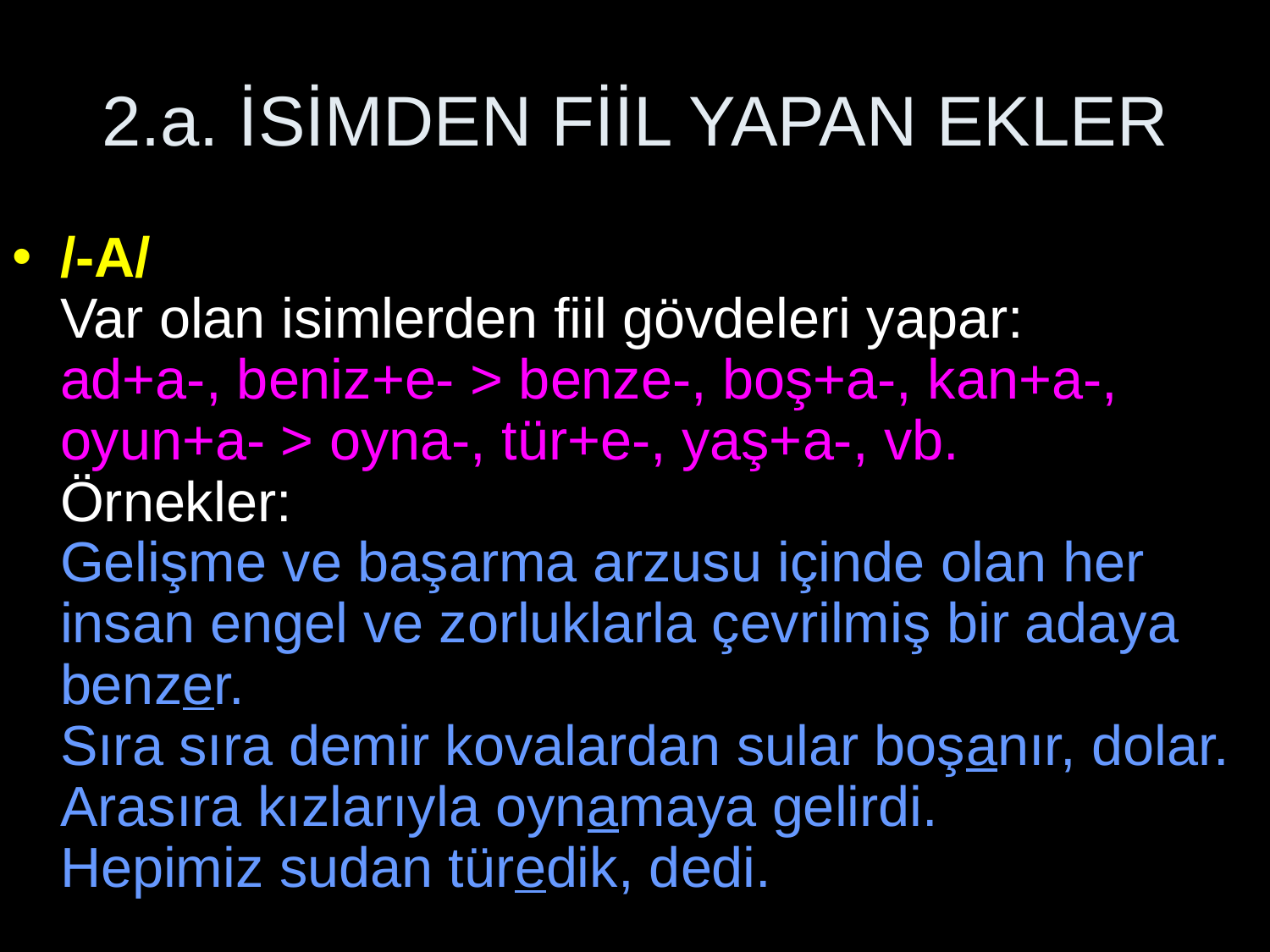

# 2.a. İSİMDEN FİİL YAPAN EKLER
/-A/
Var olan isimlerden fiil gövdeleri yapar:
ad+a-, beniz+e- > benze-, boş+a-, kan+a-, oyun+a- > oyna-, tür+e-, yaş+a-, vb.
Örnekler:
Gelişme ve başarma arzusu içinde olan her insan engel ve zorluklarla çevrilmiş bir adaya benzer.
Sıra sıra demir kovalardan sular boşanır, dolar.
Arasıra kızlarıyla oynamaya gelirdi.
Hepimiz sudan türedik, dedi.